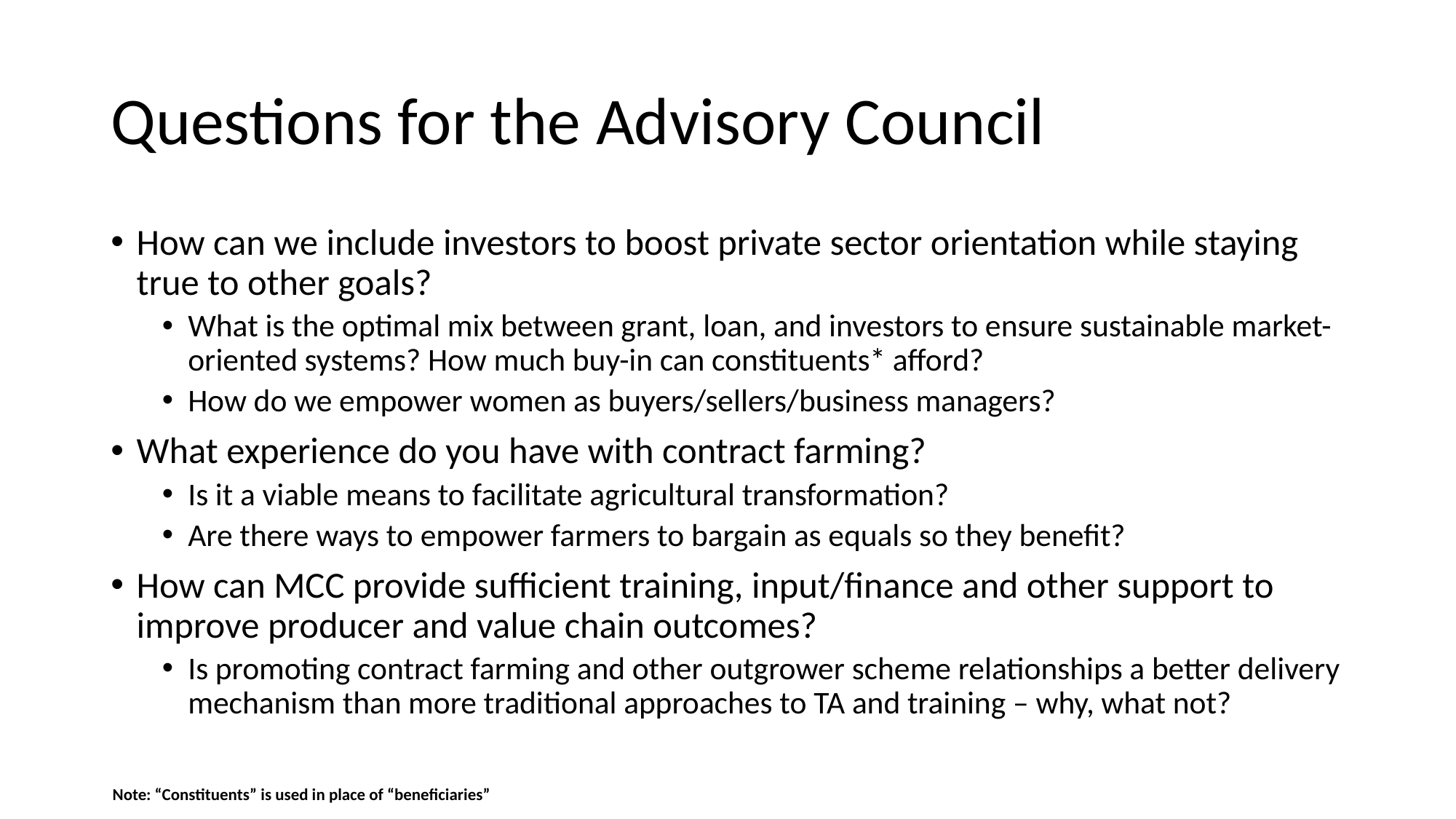

# Questions for the Advisory Council
How can we include investors to boost private sector orientation while staying true to other goals?
What is the optimal mix between grant, loan, and investors to ensure sustainable market-oriented systems? How much buy-in can constituents* afford?
How do we empower women as buyers/sellers/business managers?
What experience do you have with contract farming?
Is it a viable means to facilitate agricultural transformation?
Are there ways to empower farmers to bargain as equals so they benefit?
How can MCC provide sufficient training, input/finance and other support to improve producer and value chain outcomes?
Is promoting contract farming and other outgrower scheme relationships a better delivery mechanism than more traditional approaches to TA and training – why, what not?

Note: “Constituents” is used in place of “beneficiaries”